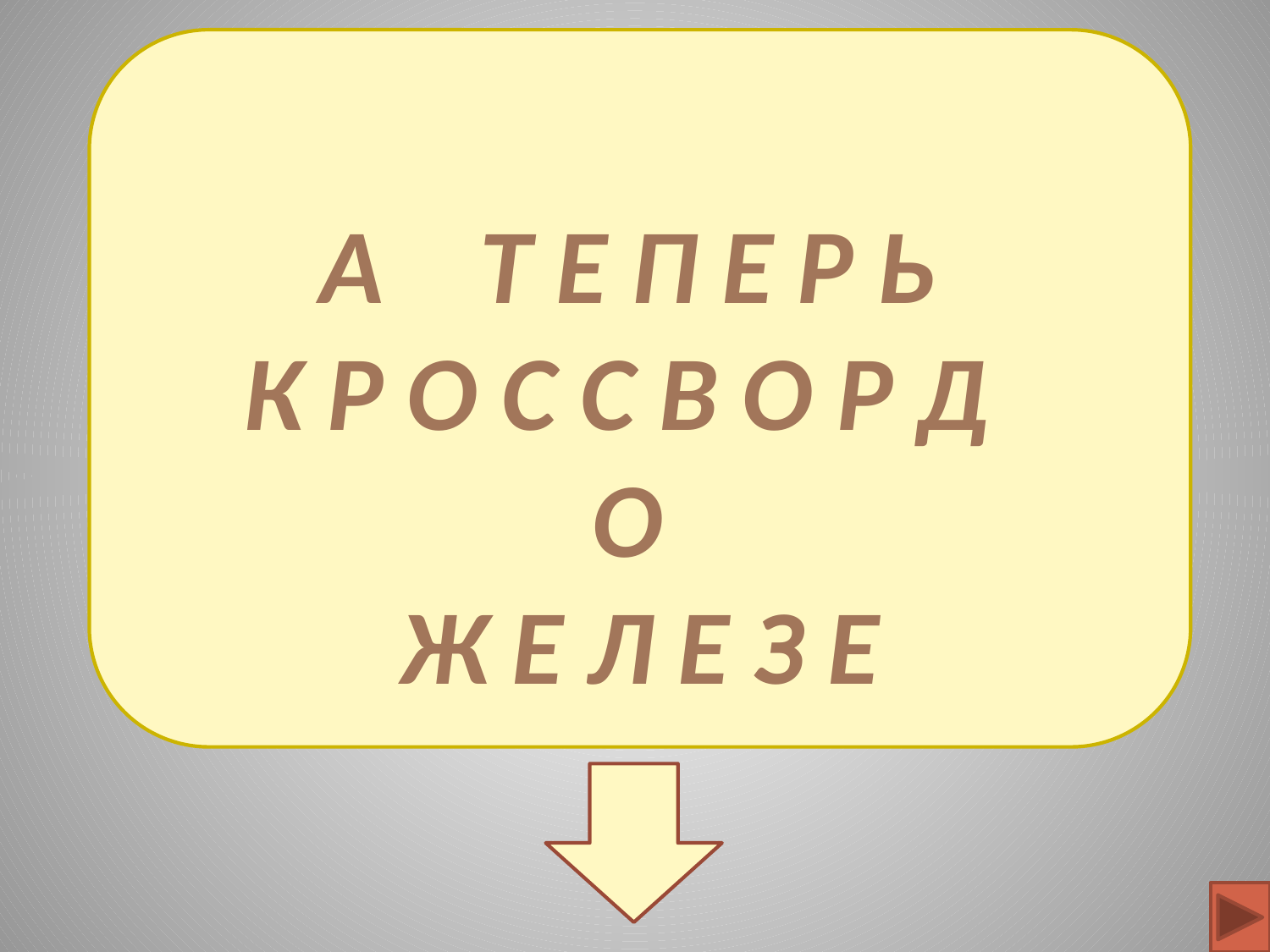

А    Т Е П Е Р Ь
К Р О С С В О Р Д
О
Ж Е Л Е З Е